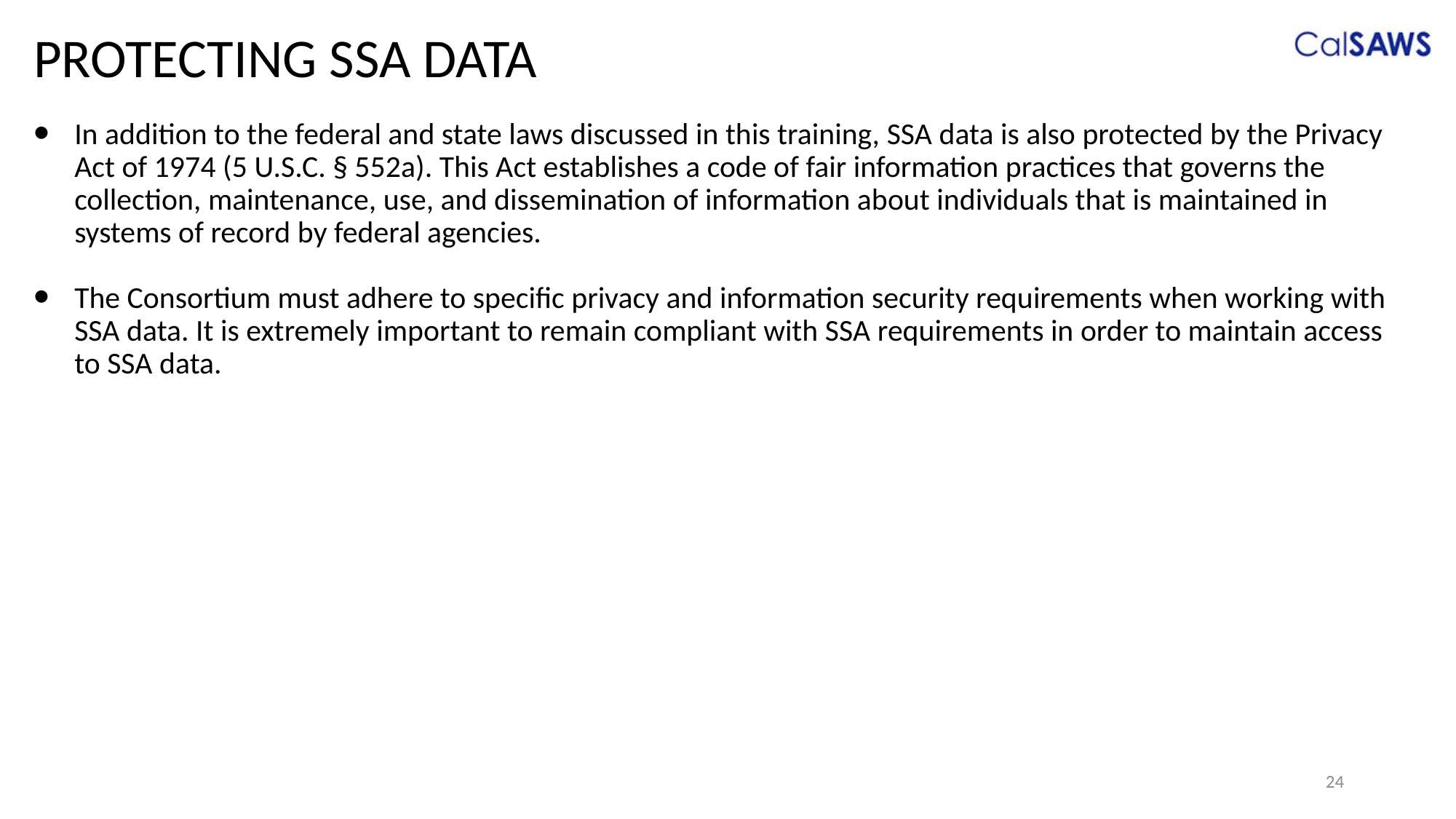

# PROTECTING SSA DATA
In addition to the federal and state laws discussed in this training, SSA data is also protected by the Privacy Act of 1974 (5 U.S.C. § 552a). This Act establishes a code of fair information practices that governs the collection, maintenance, use, and dissemination of information about individuals that is maintained in systems of record by federal agencies.

The Consortium must adhere to specific privacy and information security requirements when working with SSA data. It is extremely important to remain compliant with SSA requirements in order to maintain access to SSA data.
24